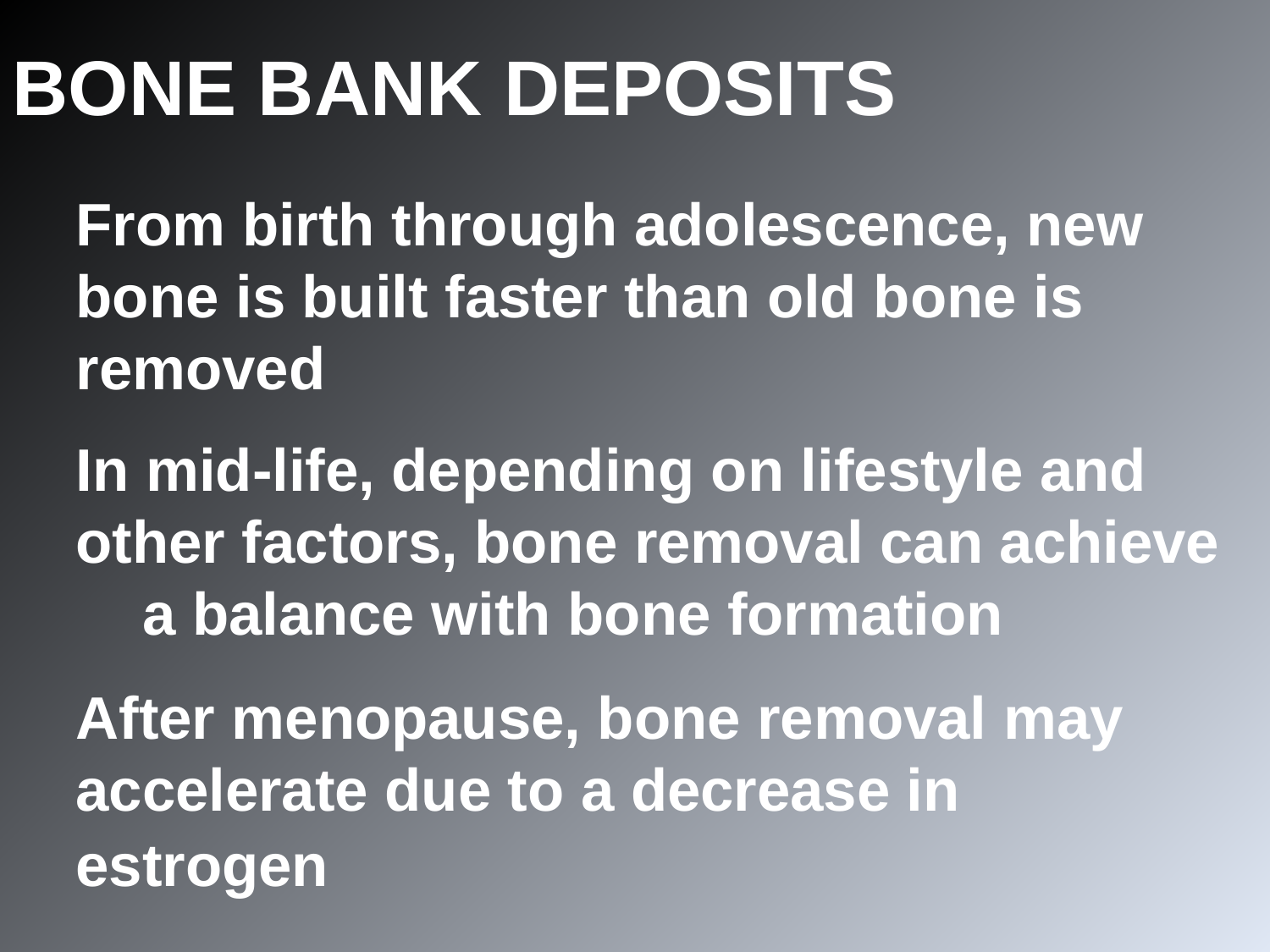

BONE BANK DEPOSITS
From birth through adolescence, new bone is built faster than old bone is removed
In mid-life, depending on lifestyle and other factors, bone removal can achieve     a balance with bone formation
After menopause, bone removal may accelerate due to a decrease in estrogen